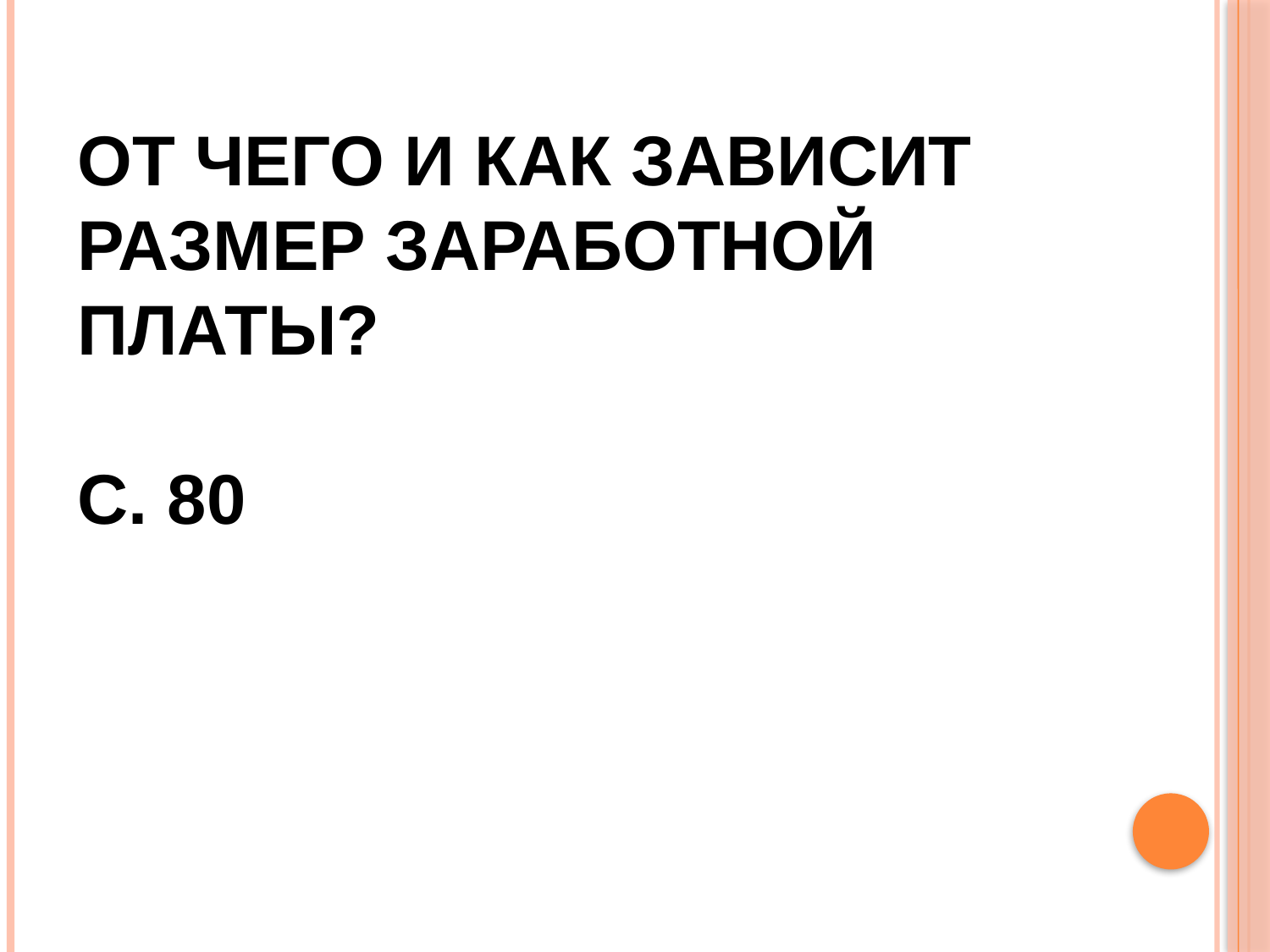

# ОТ ЧЕГО И КАК ЗАВИСИТ РАЗМЕР ЗАРАБОТНОЙ ПЛАТЫ? С. 80